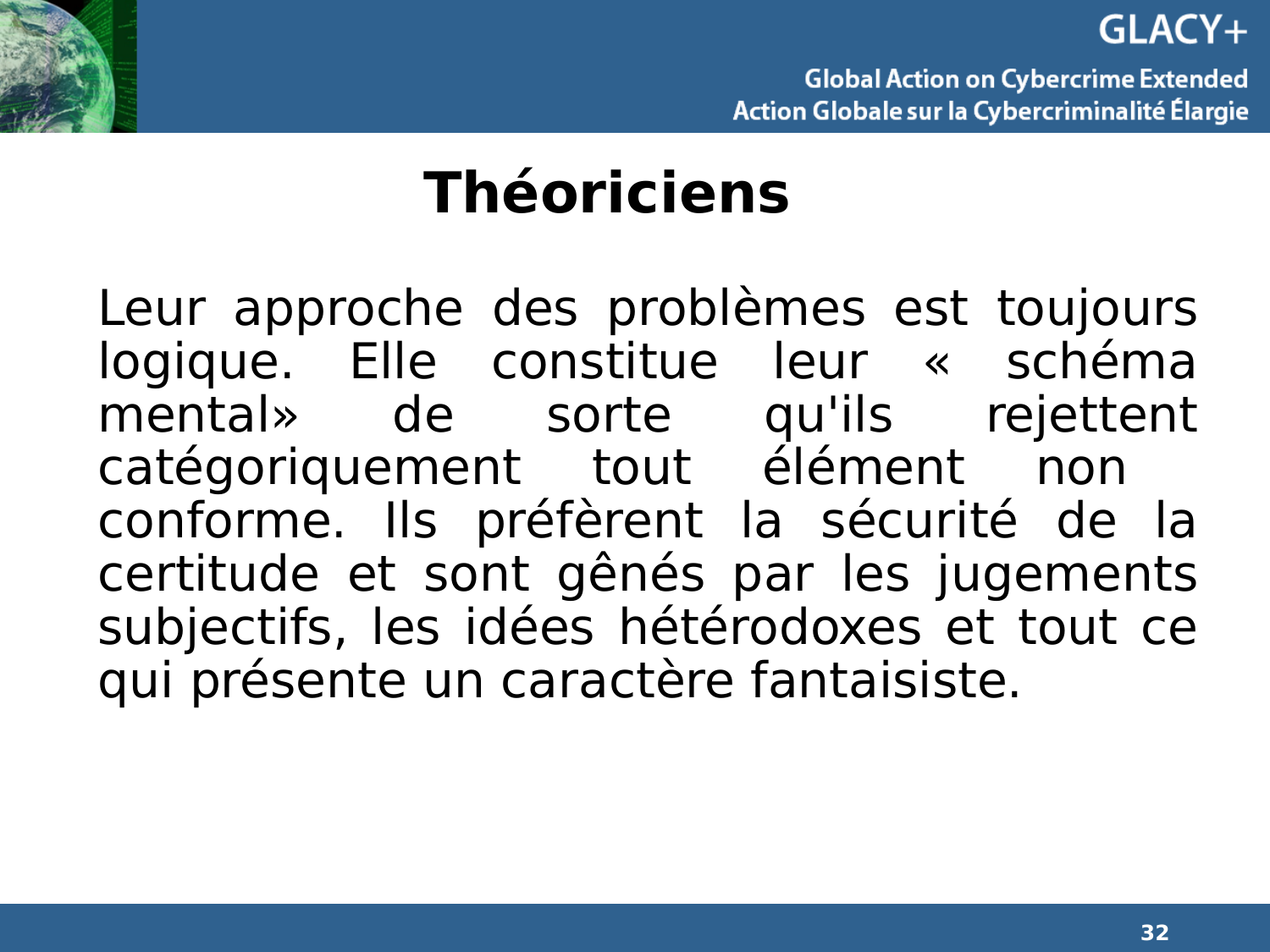

# Théoriciens
Leur approche des problèmes est toujours logique. Elle constitue leur « schéma mental» de sorte qu'ils rejettent catégoriquement tout élément non  conforme. Ils préfèrent la sécurité de la certitude et sont gênés par les jugements subjectifs, les idées hétérodoxes et tout ce qui présente un caractère fantaisiste.

32